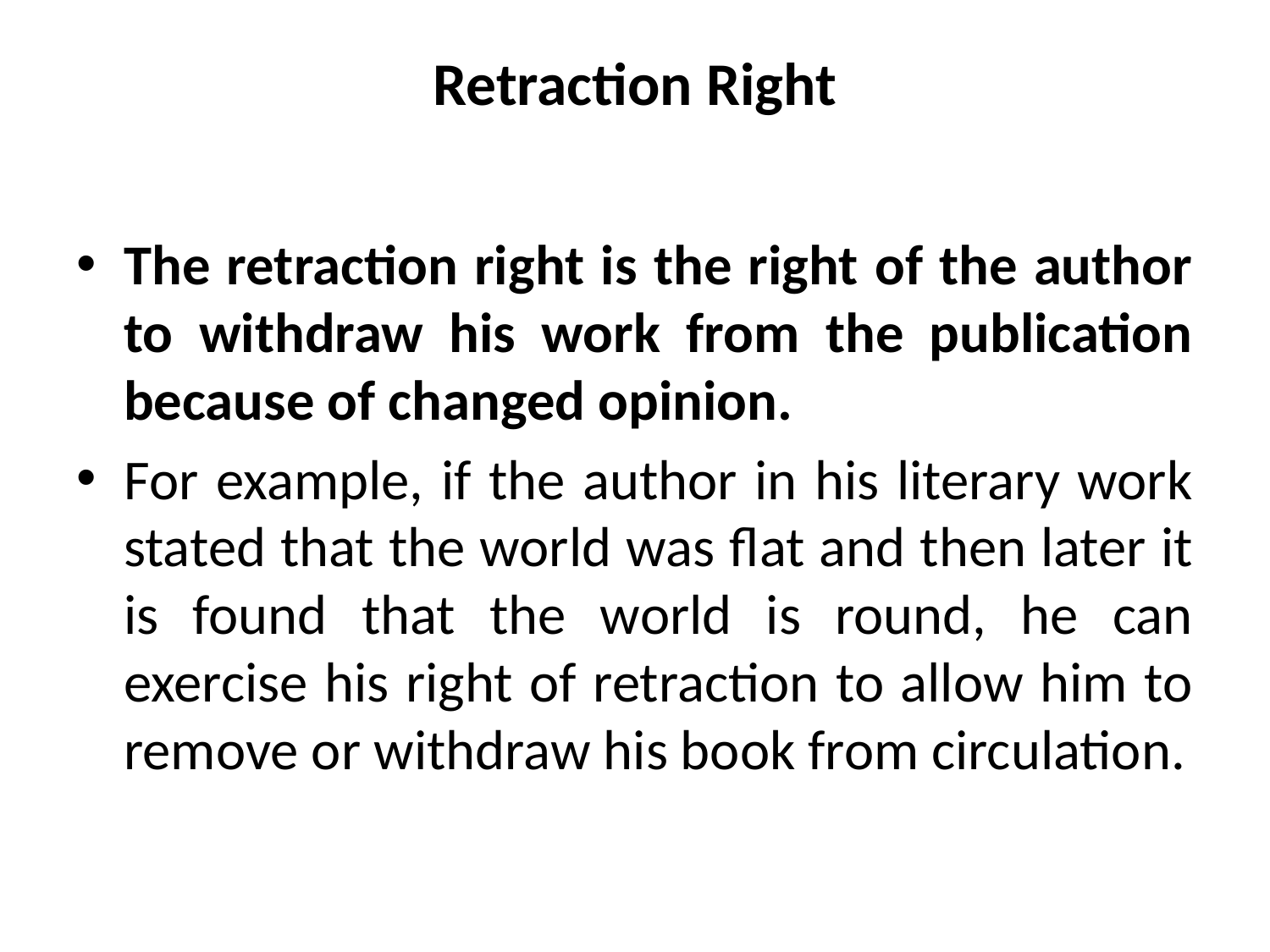

# Retraction Right
The retraction right is the right of the author to withdraw his work from the publication because of changed opinion.
For example, if the author in his literary work stated that the world was flat and then later it is found that the world is round, he can exercise his right of retraction to allow him to remove or withdraw his book from circulation.